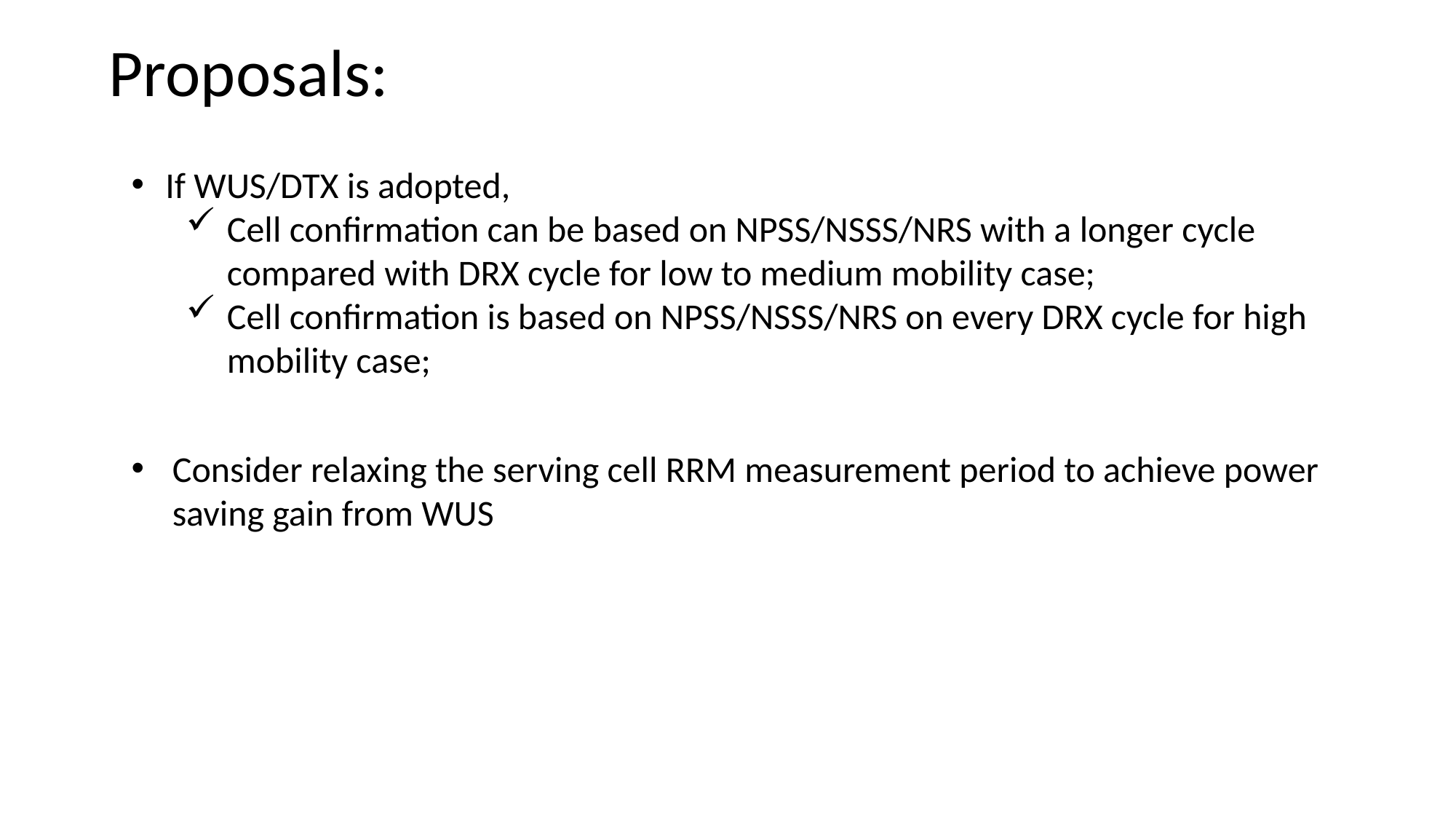

Proposals:
If WUS/DTX is adopted,
Cell confirmation can be based on NPSS/NSSS/NRS with a longer cycle compared with DRX cycle for low to medium mobility case;
Cell confirmation is based on NPSS/NSSS/NRS on every DRX cycle for high mobility case;

Consider relaxing the serving cell RRM measurement period to achieve power saving gain from WUS